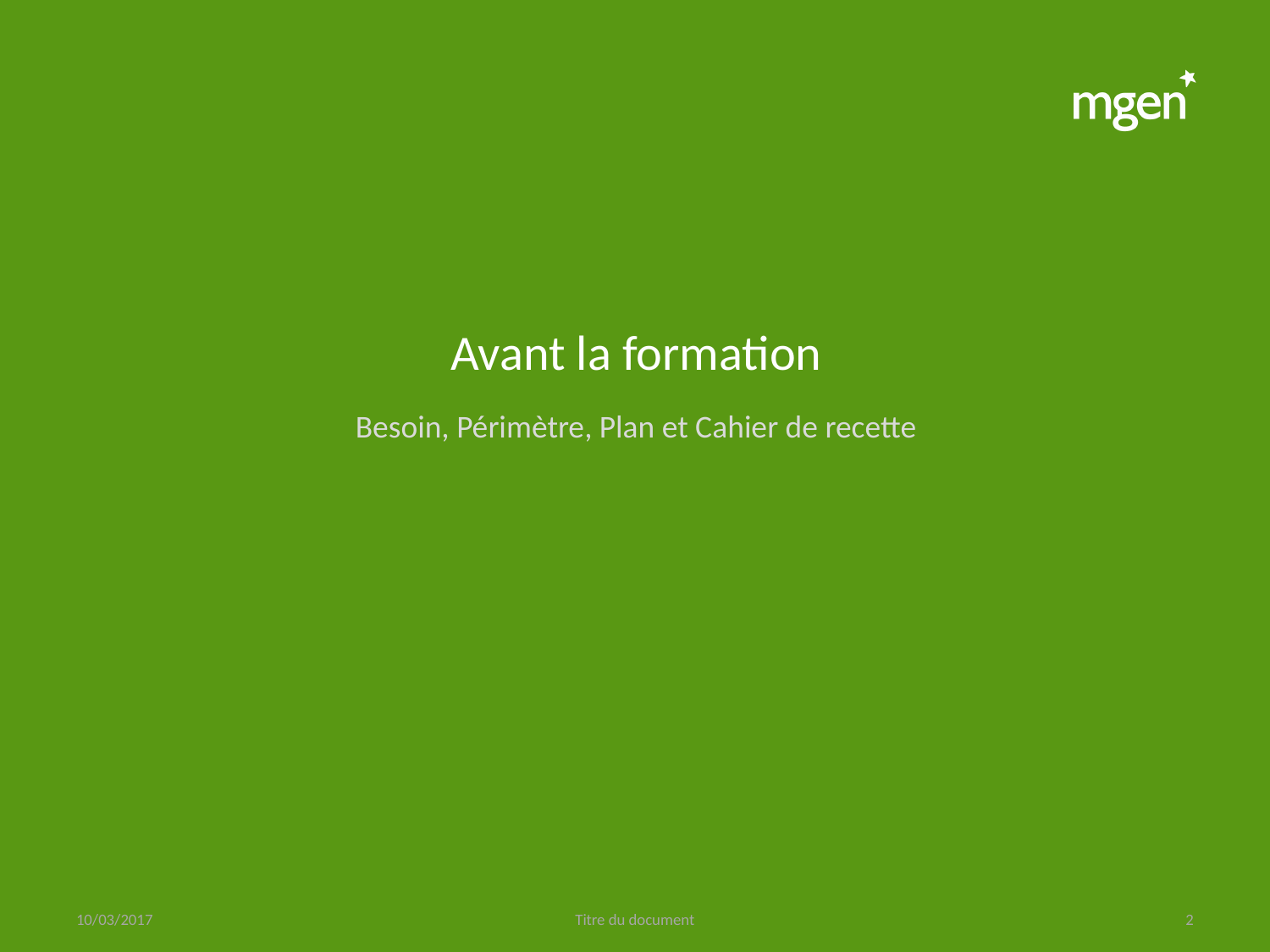

# Avant la formation
Besoin, Périmètre, Plan et Cahier de recette
10/03/2017
Titre du document
2